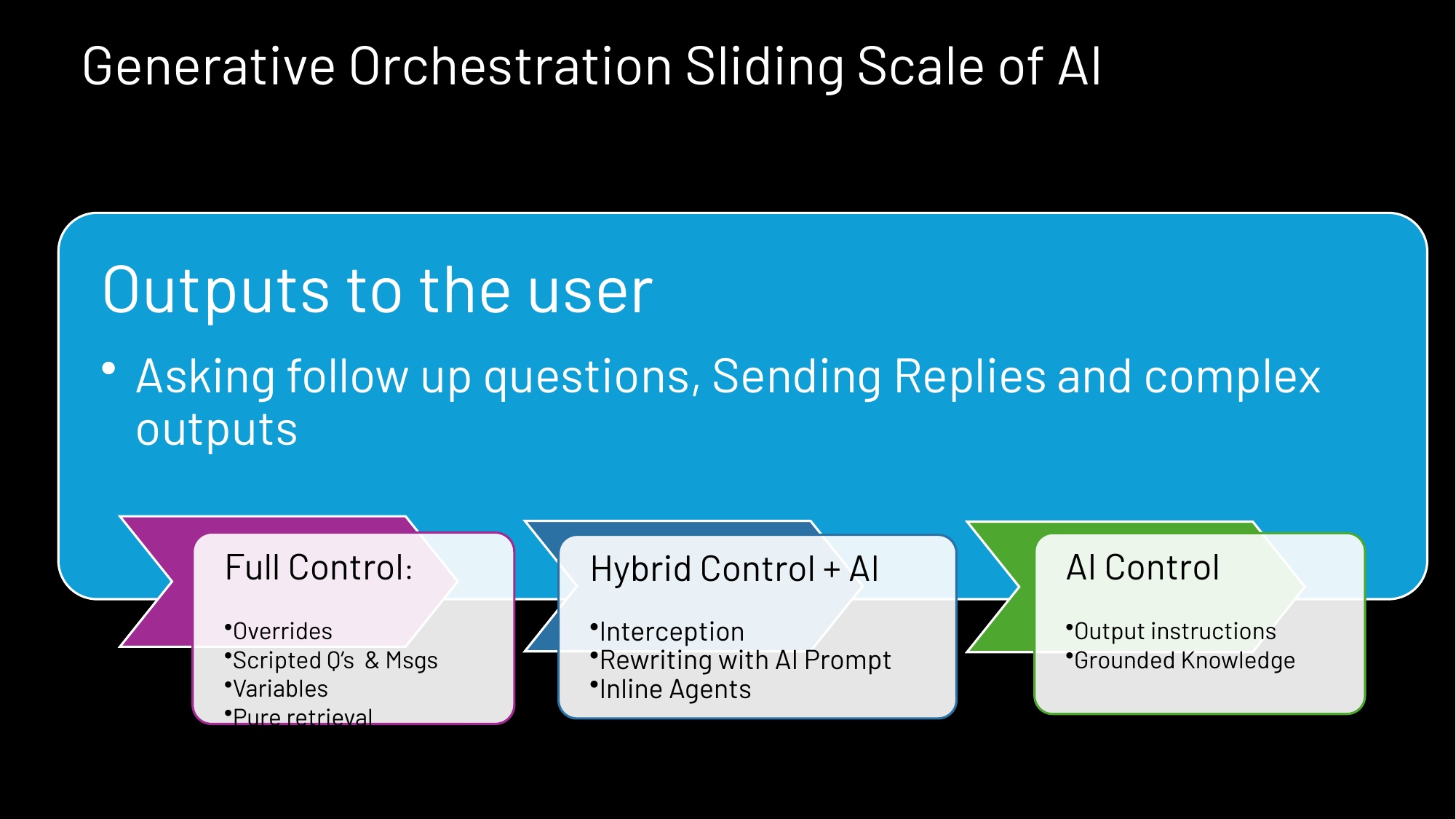

# Generative Orchestration Sliding Scale of AI
Outputs to the user
Asking follow up questions, Sending Replies and complex outputs
Full Control:

Overrides
Scripted Q’s  & Msgs
Variables
Pure retrieval
Hybrid Control + AI

Interception
Rewriting with AI Prompt
Inline Agents
AI Control

Output instructions
Grounded Knowledge